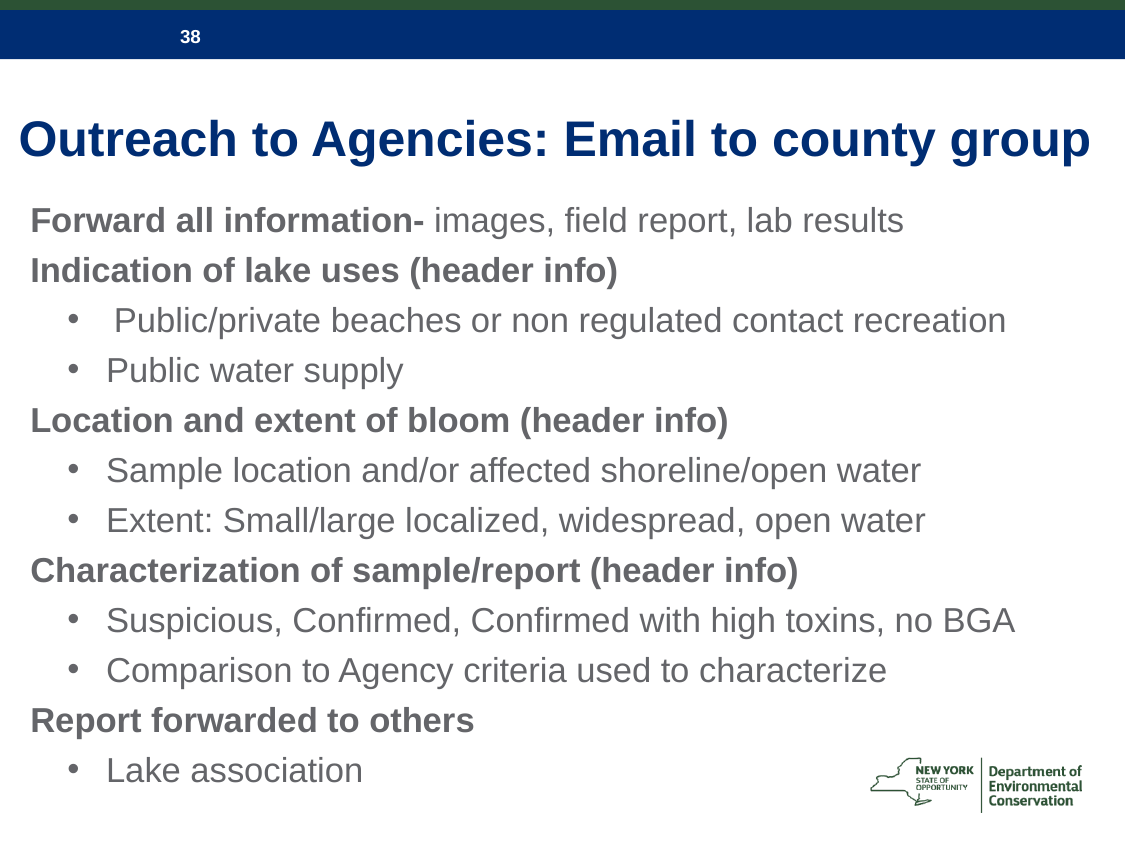

# Outreach to Agencies: Email to county group
Forward all information- images, field report, lab results
Indication of lake uses (header info)
	Public/private beaches or non regulated contact recreation
	Public water supply
Location and extent of bloom (header info)
	Sample location and/or affected shoreline/open water
	Extent: Small/large localized, widespread, open water
Characterization of sample/report (header info)
	Suspicious, Confirmed, Confirmed with high toxins, no BGA
	Comparison to Agency criteria used to characterize
Report forwarded to others
	Lake association